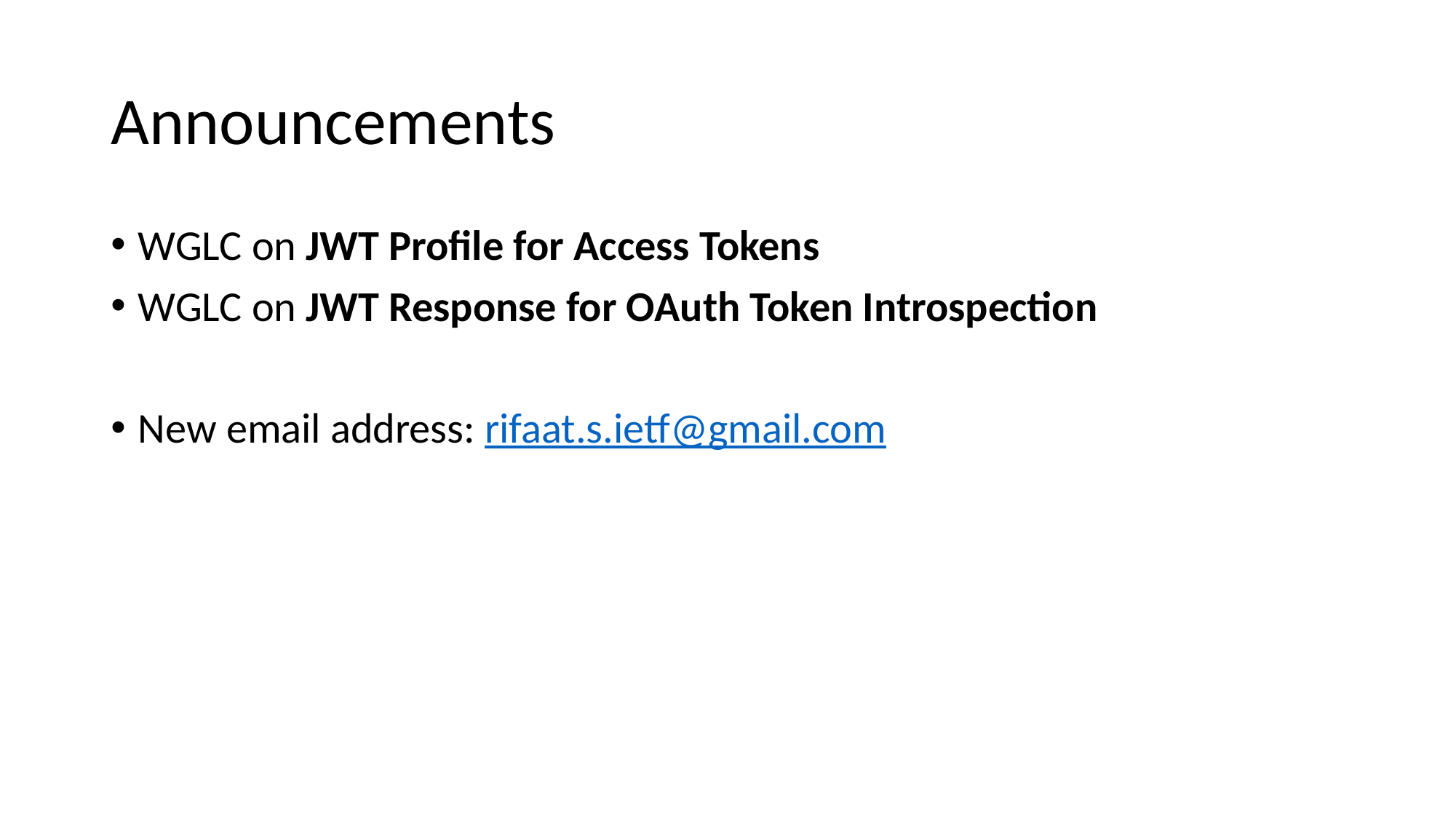

# Announcements
WGLC on JWT Profile for Access Tokens
WGLC on JWT Response for OAuth Token Introspection

New email address: rifaat.s.ietf@gmail.com